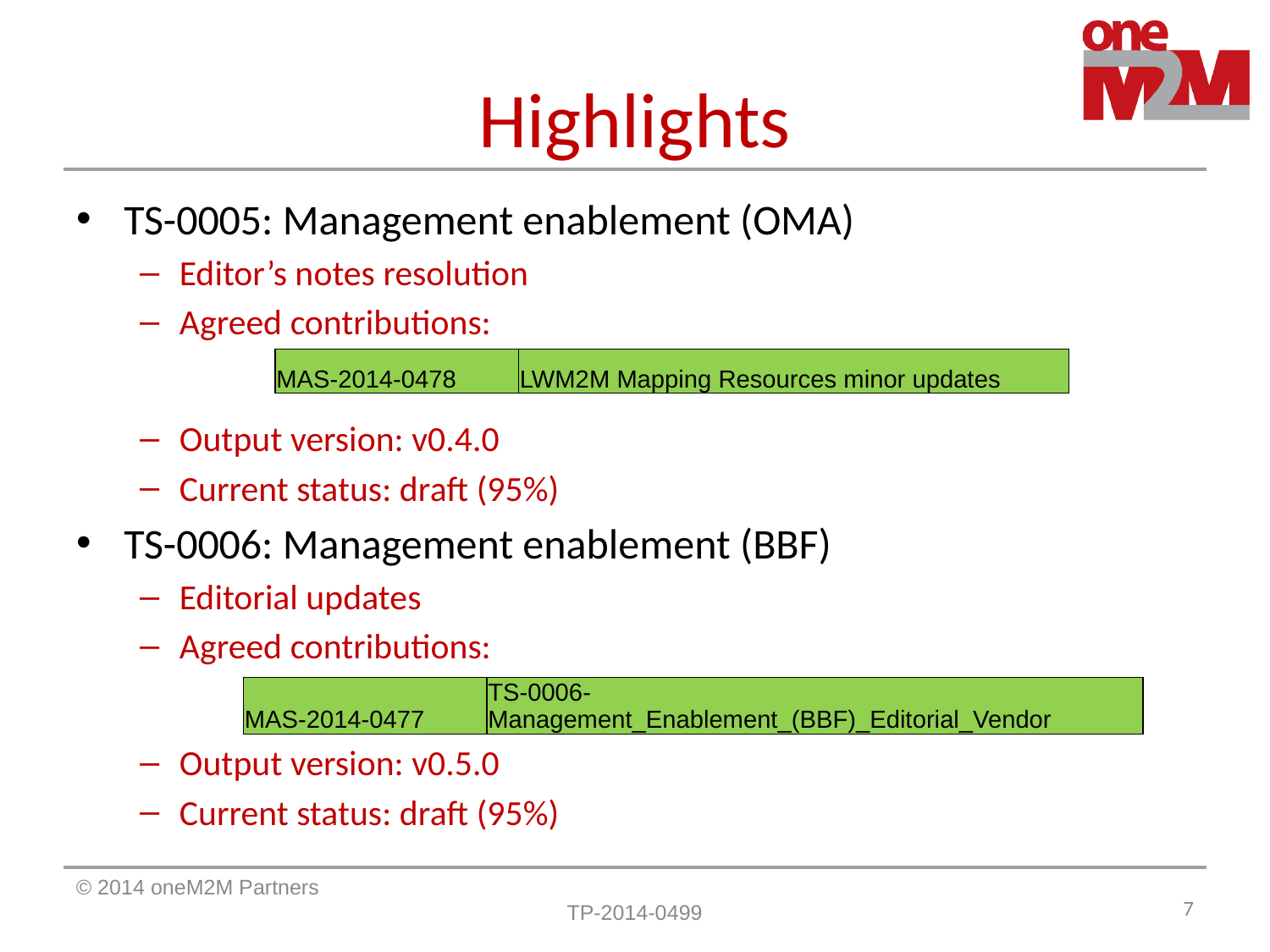

# Highlights
TS-0005: Management enablement (OMA)
Editor’s notes resolution
Agreed contributions:

Output version: v0.4.0
Current status: draft (95%)
TS-0006: Management enablement (BBF)
Editorial updates
Agreed contributions:

Output version: v0.5.0
Current status: draft (95%)

| MAS-2014-0478 | LWM2M Mapping Resources minor updates |
| --- | --- |
| MAS-2014-0477 | TS-0006-Management\_Enablement\_(BBF)\_Editorial\_Vendor |
| --- | --- |
7